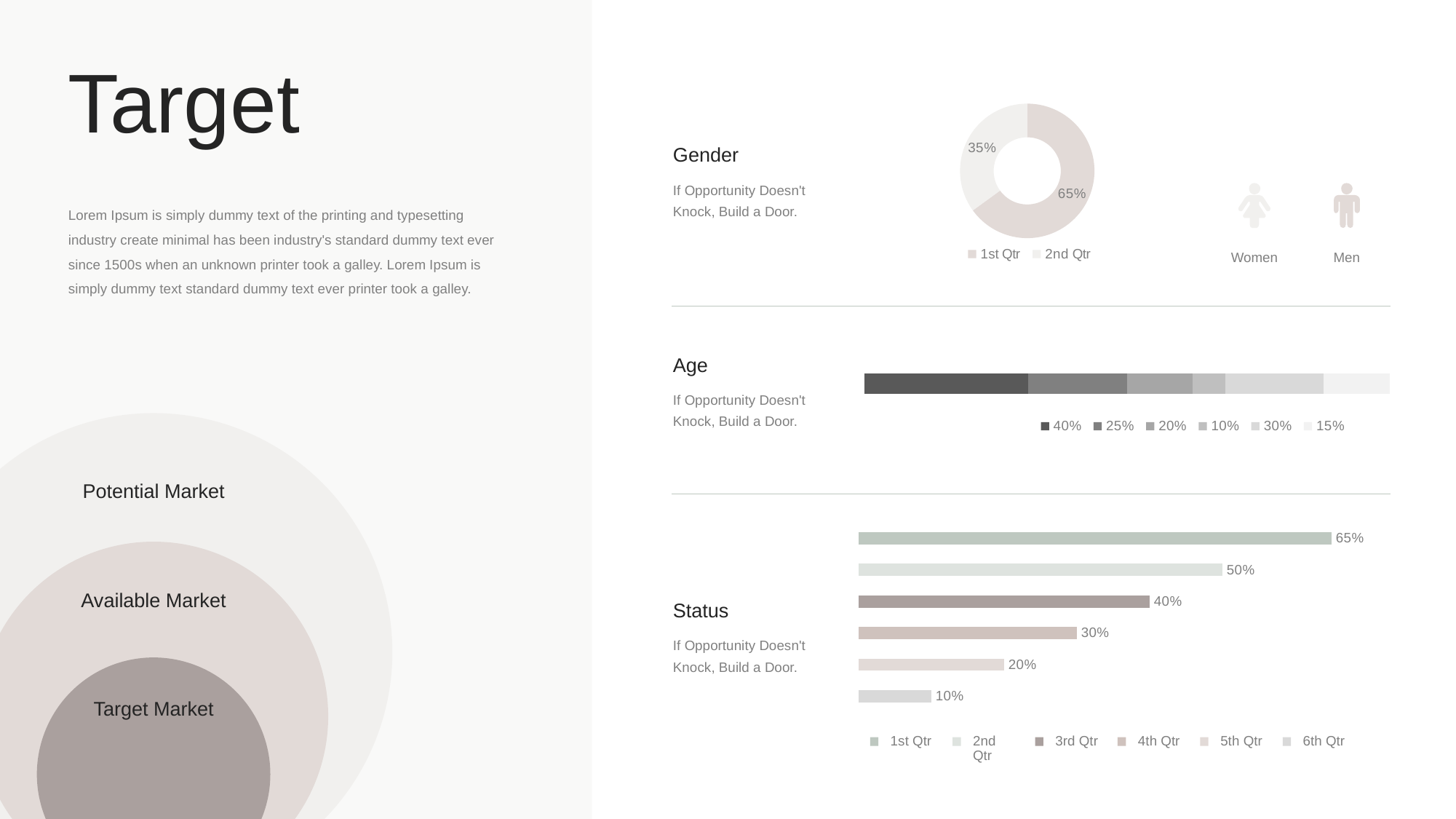

Target

### Chart

| Category | Sales |
|---|---|
| 1st Qtr | 6.5 |
| 2nd Qtr | 3.5 |
Gender
If Opportunity Doesn't Knock, Build a Door.

Lorem Ipsum is simply dummy text of the printing and typesetting industry create minimal has been industry's standard dummy text ever since 1500s when an unknown printer took a galley. Lorem Ipsum is simply dummy text standard dummy text ever printer took a galley.
Women
Men

### Chart

| Category | 40% | 25% | 20% | 10% | 30% | 15% |
|---|---|---|---|---|---|---|
| Category 1 | 5.0 | 3.0 | 2.0 | 1.0 | 3.0 | 2.0 |
Age
If Opportunity Doesn't Knock, Build a Door.

Potential Market

### Chart

| Category | Series 1 |
|---|---|
| Category 1 | 0.1 |
| Category 2 | 0.2 |
| Category 3 | 0.3 |
| Category 4 | 0.4 |
| Category 5 | 0.5 |
| Category 6 | 0.65 |
Available Market
Status
If Opportunity Doesn't Knock, Build a Door.

Target Market
1st Qtr
2nd Qtr
3rd Qtr
4th Qtr
5th Qtr
6th Qtr